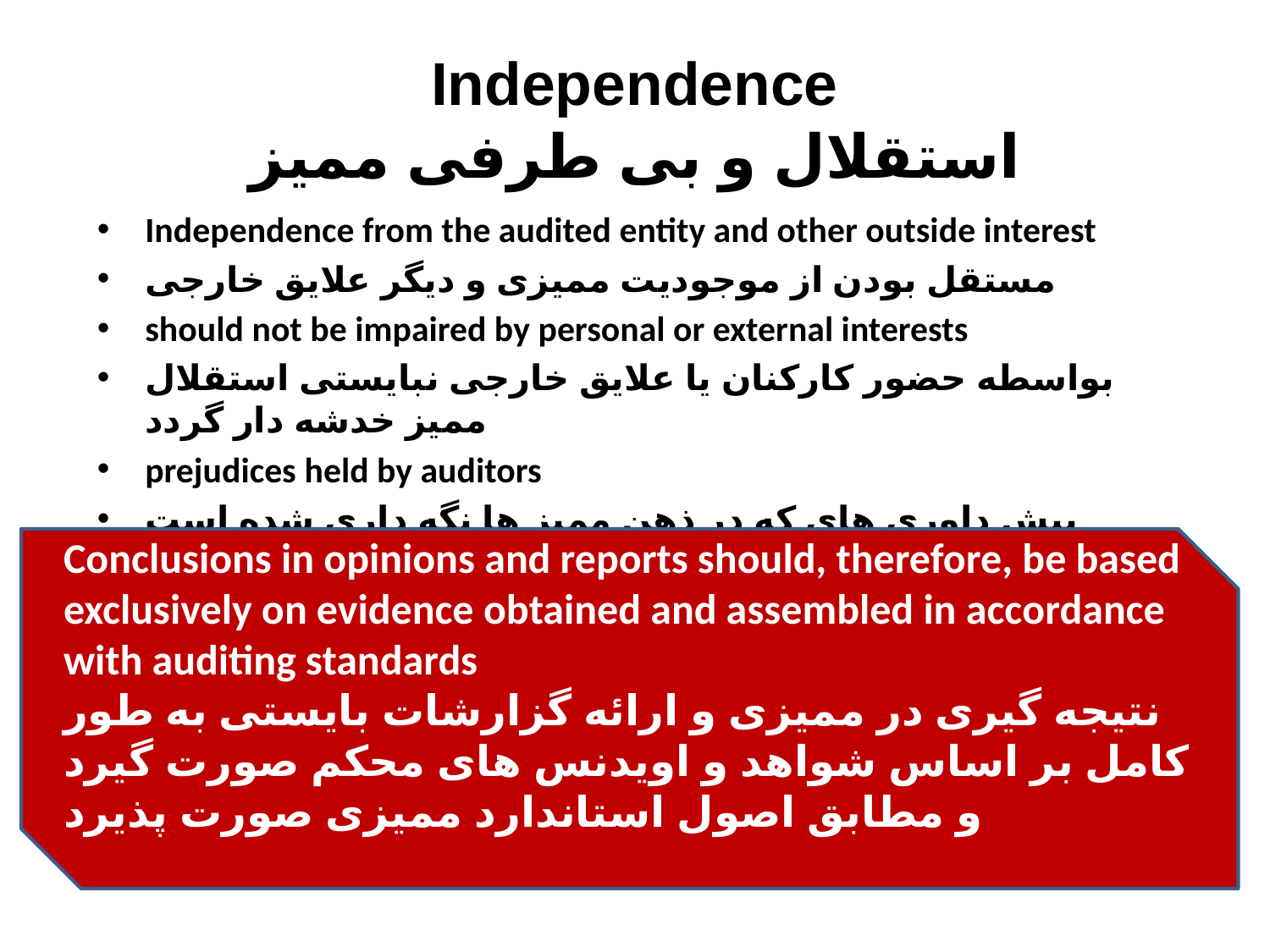

# Independence استقلال و بی طرفی ممیز
Independence from the audited entity and other outside interest
مستقل بودن از موجودیت ممیزی و دیگر علایق خارجی
should not be impaired by personal or external interests
بواسطه حضور کارکنان یا علایق خارجی نبایستی استقلال ممیز خدشه دار گردد
prejudices held by auditors
پیش داوری های که در ذهن ممیز ها نگه داری شده است

Conclusions in opinions and reports should, therefore, be based
exclusively on evidence obtained and assembled in accordance with auditing standards
نتیجه گیری در ممیزی و ارائه گزارشات بایستی به طور کامل بر اساس شواهد و اویدنس های محکم صورت گیرد و مطابق اصول استاندارد ممیزی صورت پذیرد